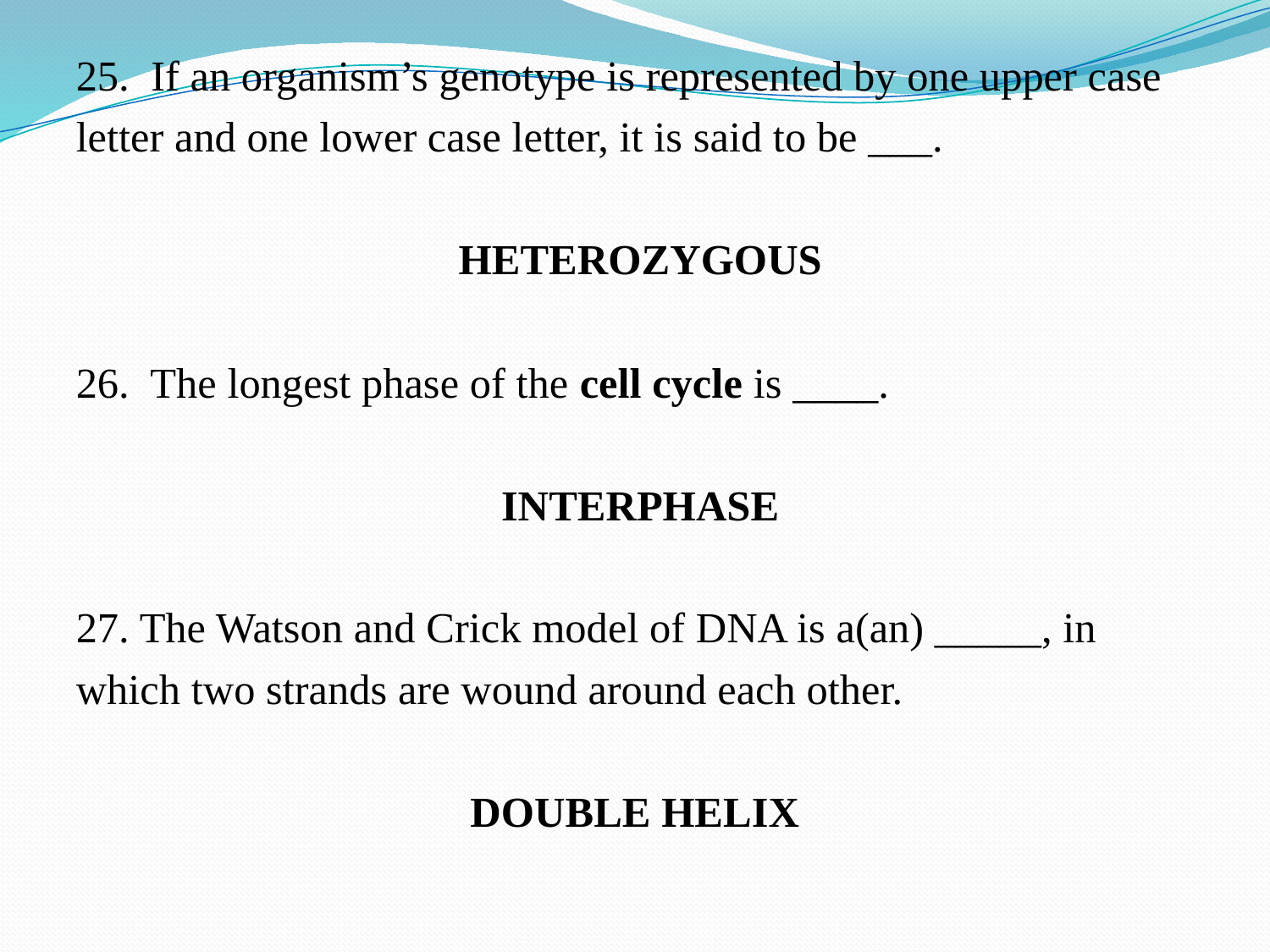

25.  If an organism’s genotype is represented by one upper case letter and one lower case letter, it is said to be ___.

 HETEROZYGOUS

26.  The longest phase of the cell cycle is ____.

 INTERPHASE

27. The Watson and Crick model of DNA is a(an) _____, in which two strands are wound around each other.

DOUBLE HELIX